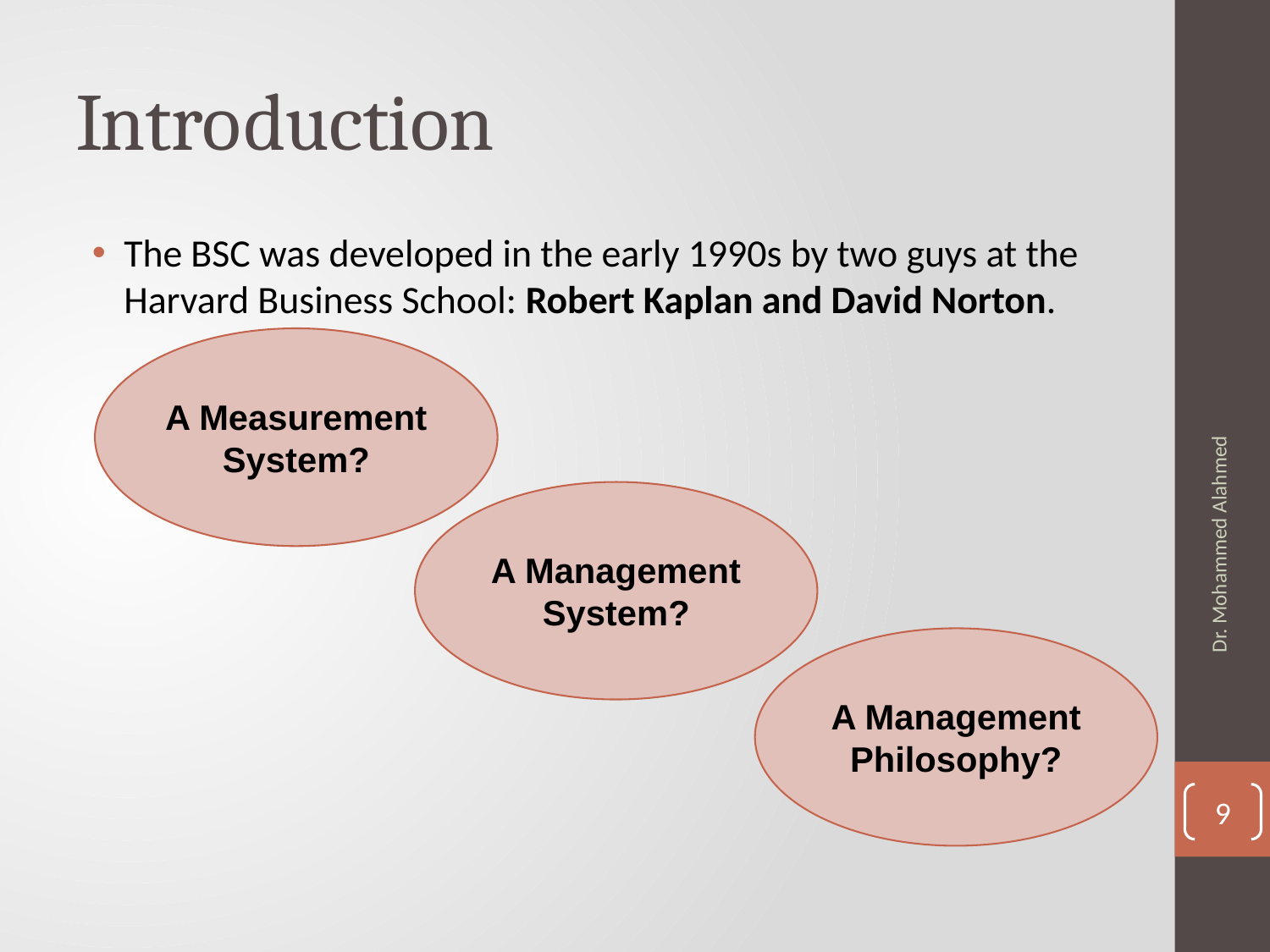

# Introduction
The BSC was developed in the early 1990s by two guys at the Harvard Business School: Robert Kaplan and David Norton.

A Measurement System?
A Management System?
Dr. Mohammed Alahmed
A Management Philosophy?
9